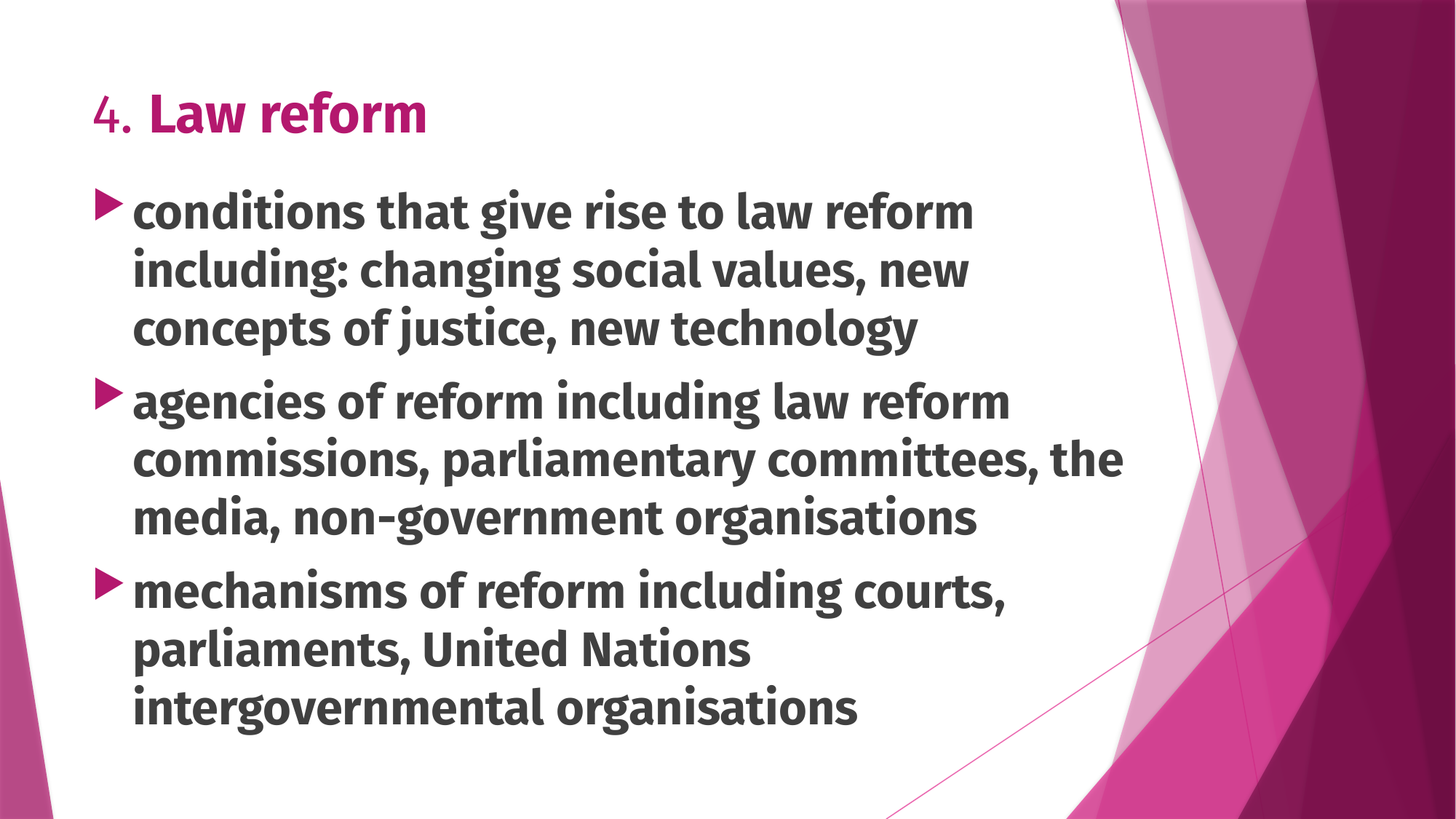

# 4. Law reform
conditions that give rise to law reform including: changing social values, new   concepts of justice, new technology
agencies of reform including law reform commissions, parliamentary committees, the media, non-government organisations
mechanisms of reform including courts, parliaments, United Nations intergovernmental organisations